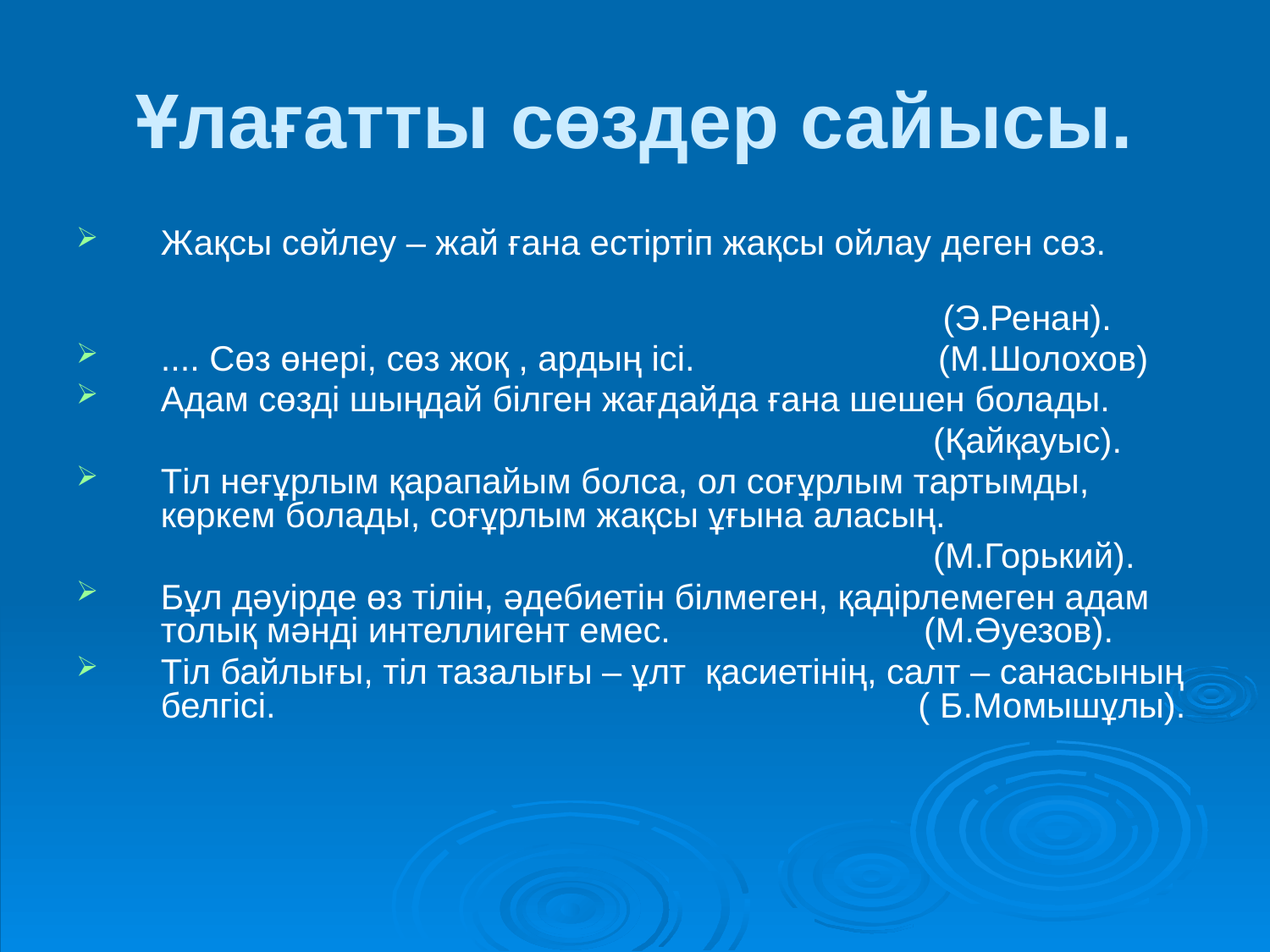

# Ұлағатты сөздер сайысы.
Жақсы сөйлеу – жай ғана естіртіп жақсы ойлау деген сөз.
                                                                                         (Э.Ренан).
.... Сөз өнері, сөз жоқ , ардың ісі.                         (М.Шолохов)
Адам сөзді шыңдай білген жағдайда ғана шешен болады.
                                                                                        (Қайқауыс).
Тіл неғұрлым қарапайым болса, ол соғұрлым тартымды, көркем болады, соғұрлым жақсы ұғына аласың.
                                                                                        (М.Горький).
Бұл дәуірде өз тілін, әдебиетін білмеген, қадірлемеген адам толық мәнді интеллигент емес.                          (М.Әуезов).
Тіл байлығы, тіл тазалығы – ұлт  қасиетінің, салт – санасының белгісі.                                                                  ( Б.Момышұлы).